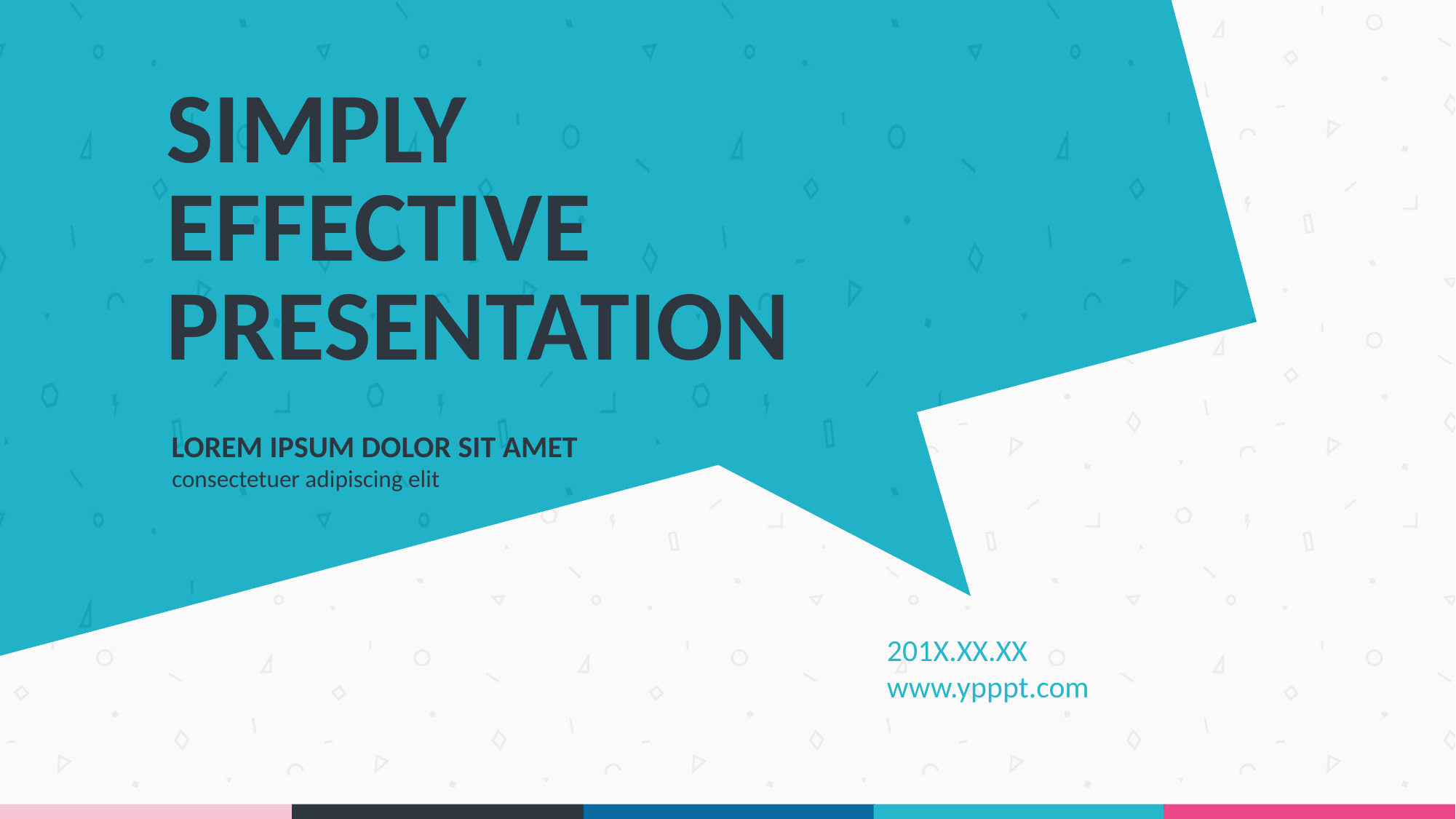

SIMPLY
EFFECTIVE
PRESENTATION
LOREM IPSUM DOLOR SIT AMET
consectetuer adipiscing elit
201X.XX.XX
www.ypppt.com